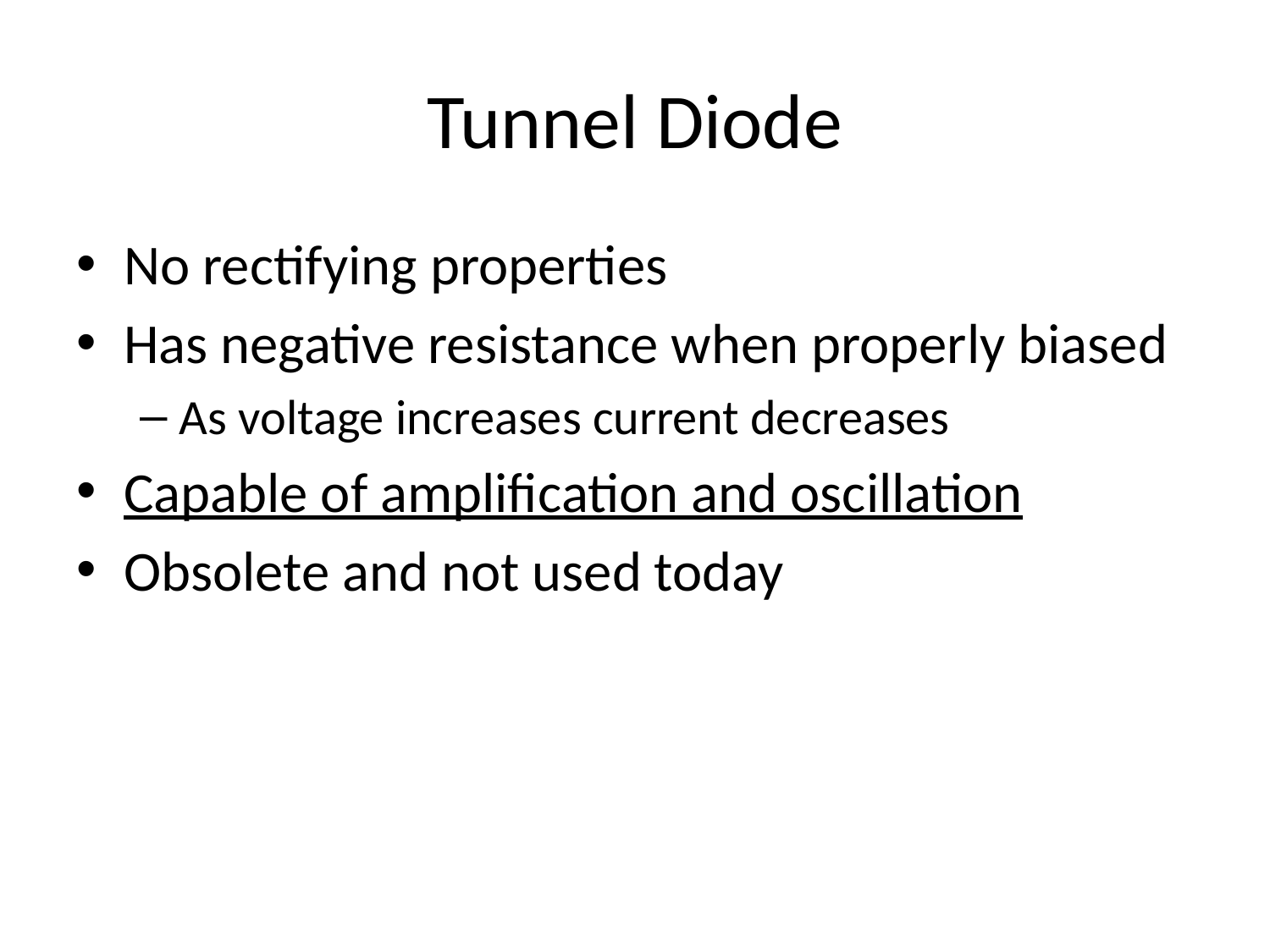

# Tunnel Diode
No rectifying properties
Has negative resistance when properly biased
As voltage increases current decreases
Capable of amplification and oscillation
Obsolete and not used today